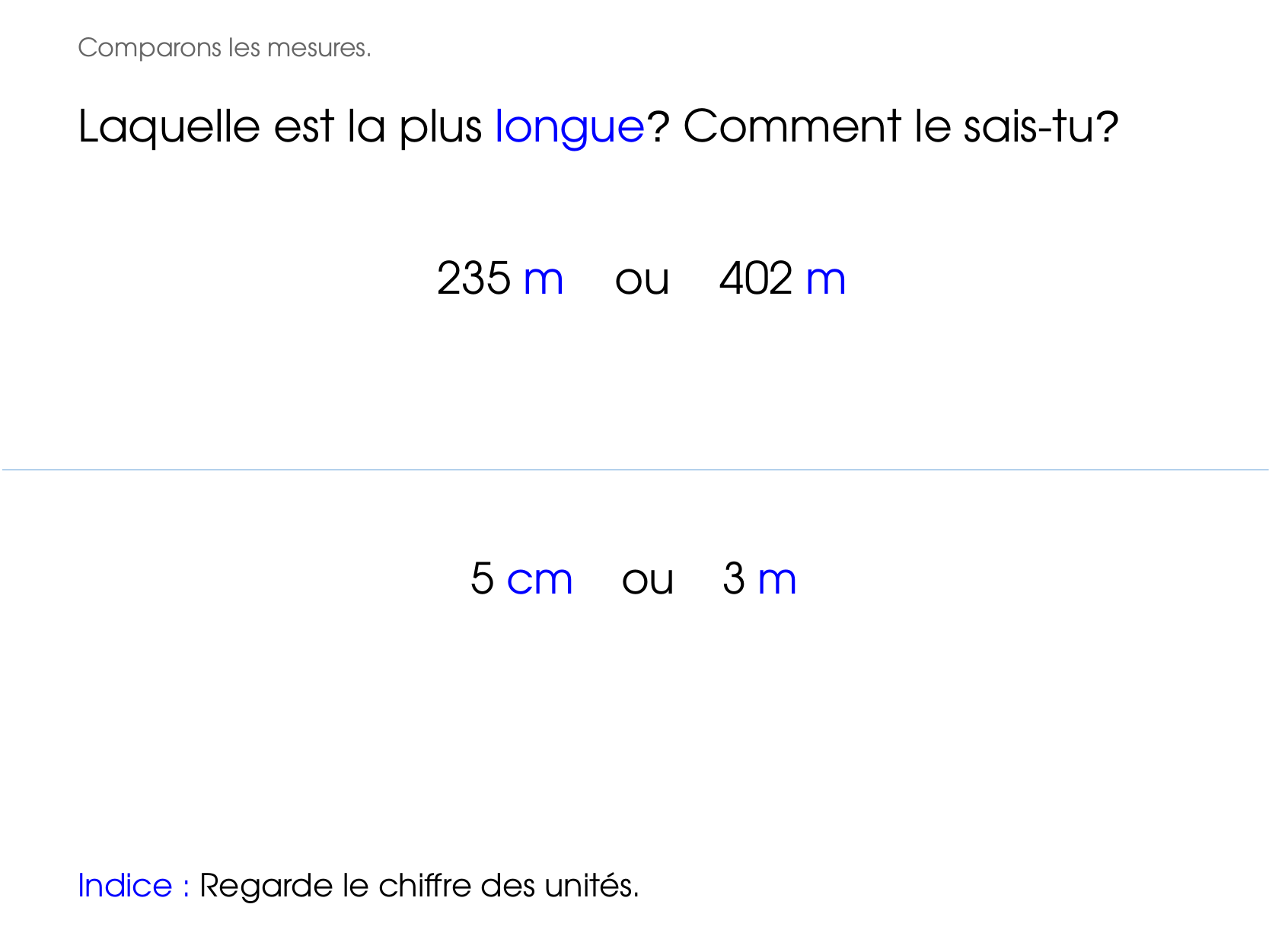

Comparons les mesures.
Laquelle est la plus longue? Comment le sais-tu?
235 m    ou    402 m
5 cm    ou    3 m
Indice : Regarde le chiffre des unités.